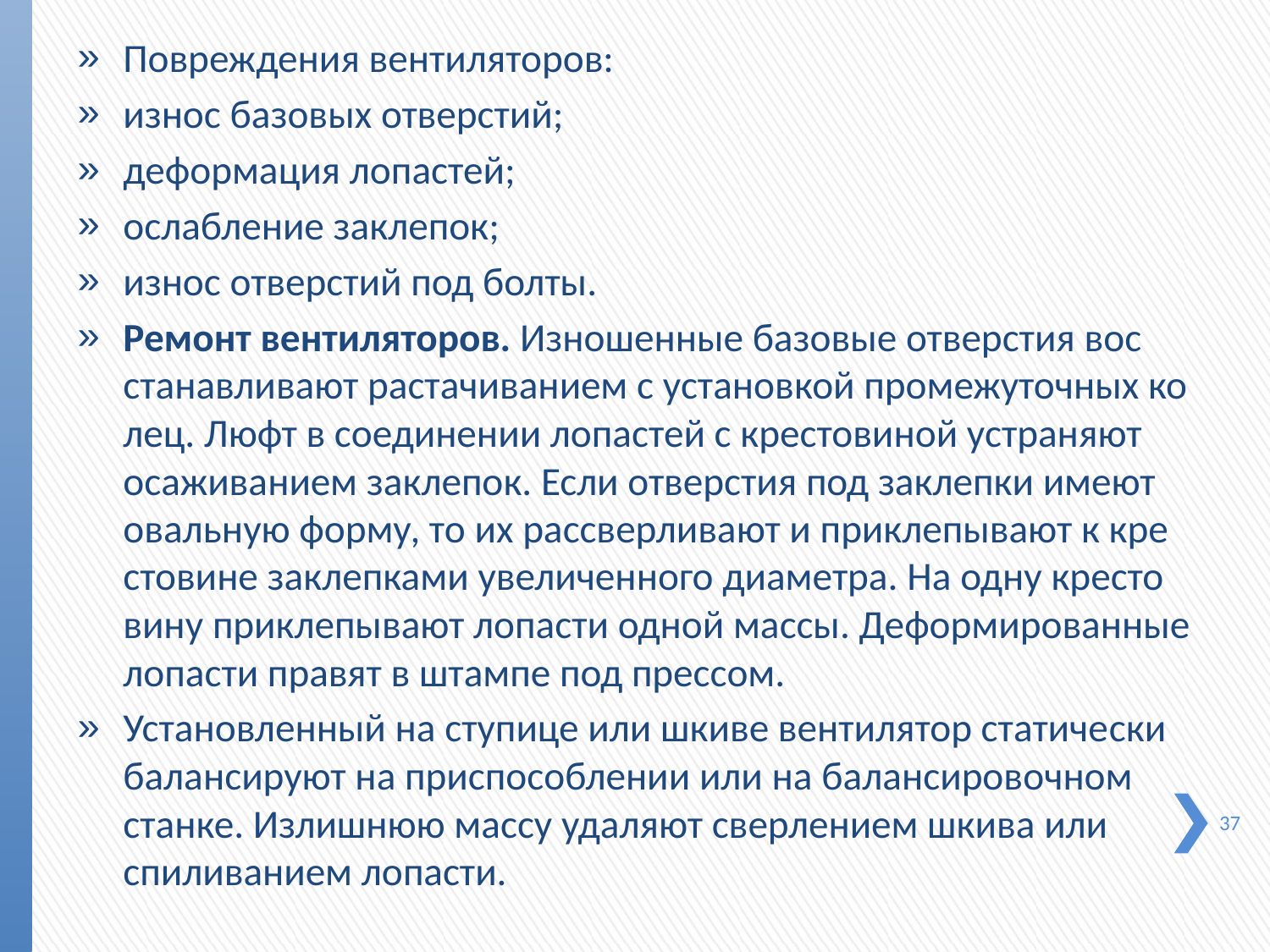

Повреждения вентиляторов:
износ базовых отверстий;
деформация лопастей;
ослабление заклепок;
износ отверстий под болты.
Ремонт вентиляторов. Изношенные базовые отверстия вос­станавливают растачиванием с установкой промежуточных ко­лец. Люфт в соединении лопастей с крестовиной устраняют осаживанием заклепок. Если отверстия под заклепки имеют овальную форму, то их рассверливают и приклепывают к кре­стовине заклепками увеличенного диаметра. На одну кресто­вину приклепывают лопасти одной массы. Деформированные лопасти правят в штампе под прессом.
Установленный на ступице или шкиве вентилятор статиче­ски балансируют на приспособлении или на балансировочном станке. Излишнюю массу удаляют сверлением шкива или спиливанием лопасти.

37